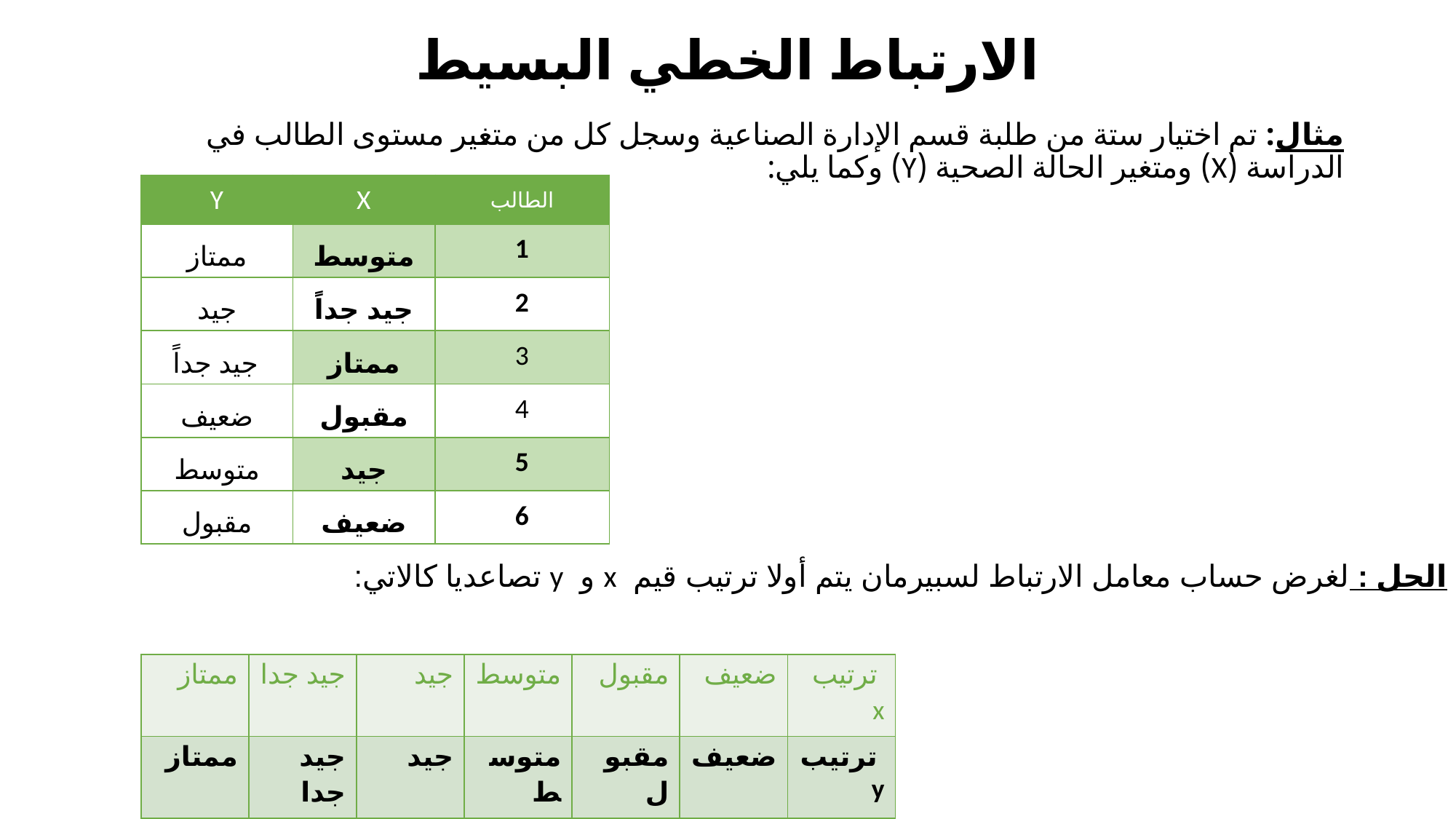

# الارتباط الخطي البسيط
مثال: تم اختيار ستة من طلبة قسم الإدارة الصناعية وسجل كل من متغير مستوى الطالب في الدراسة (X) ومتغير الحالة الصحية (Y) وكما يلي:

| Y | X | الطالب |
| --- | --- | --- |
| ممتاز | متوسط | 1 |
| جيد | جيد جداً | 2 |
| جيد جداً | ممتاز | 3 |
| ضعيف | مقبول | 4 |
| متوسط | جيد | 5 |
| مقبول | ضعيف | 6 |
الحل : لغرض حساب معامل الارتباط لسبيرمان يتم أولا ترتيب قيم  x و  y تصاعديا كالاتي:
| ممتاز | جيد جدا | جيد | متوسط | مقبول | ضعيف | ترتيب x |
| --- | --- | --- | --- | --- | --- | --- |
| ممتاز | جيد جدا | جيد | متوسط | مقبول | ضعيف | ترتيب y |